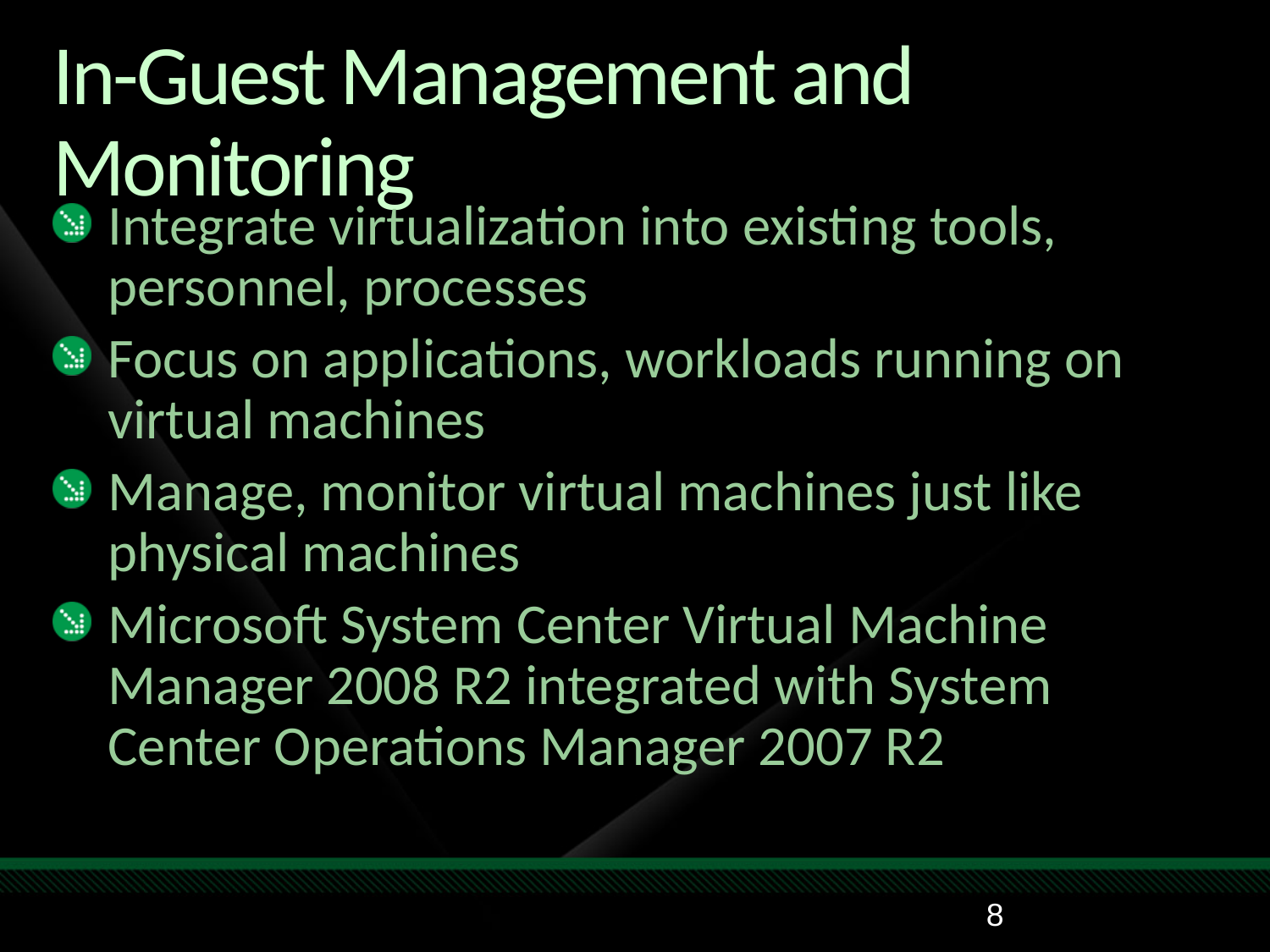

# In-Guest Management and Monitoring
Integrate virtualization into existing tools, personnel, processes
Focus on applications, workloads running on virtual machines
Manage, monitor virtual machines just like physical machines
Microsoft System Center Virtual Machine Manager 2008 R2 integrated with System Center Operations Manager 2007 R2

8